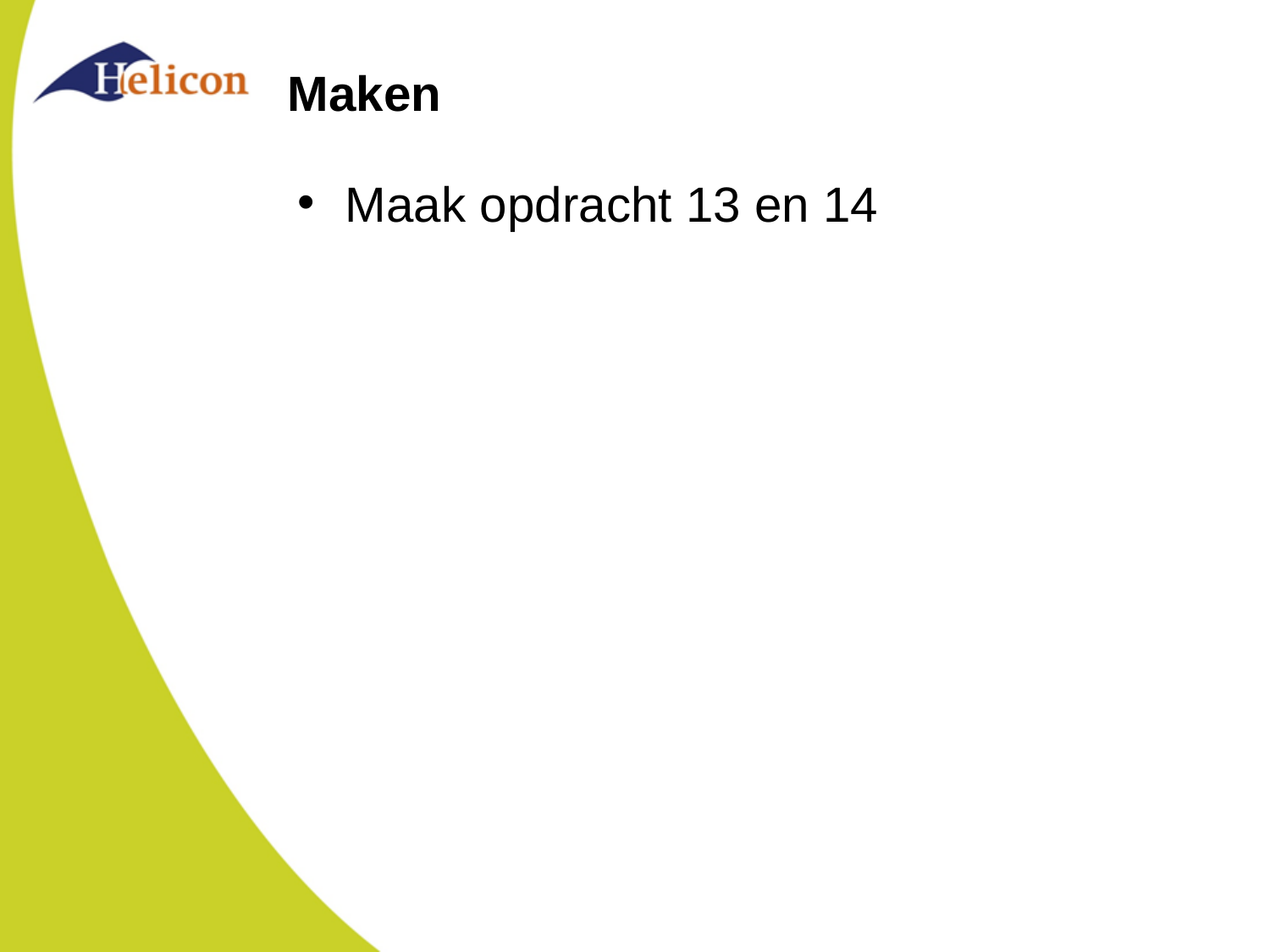

# Maken
Maak opdracht 13 en 14